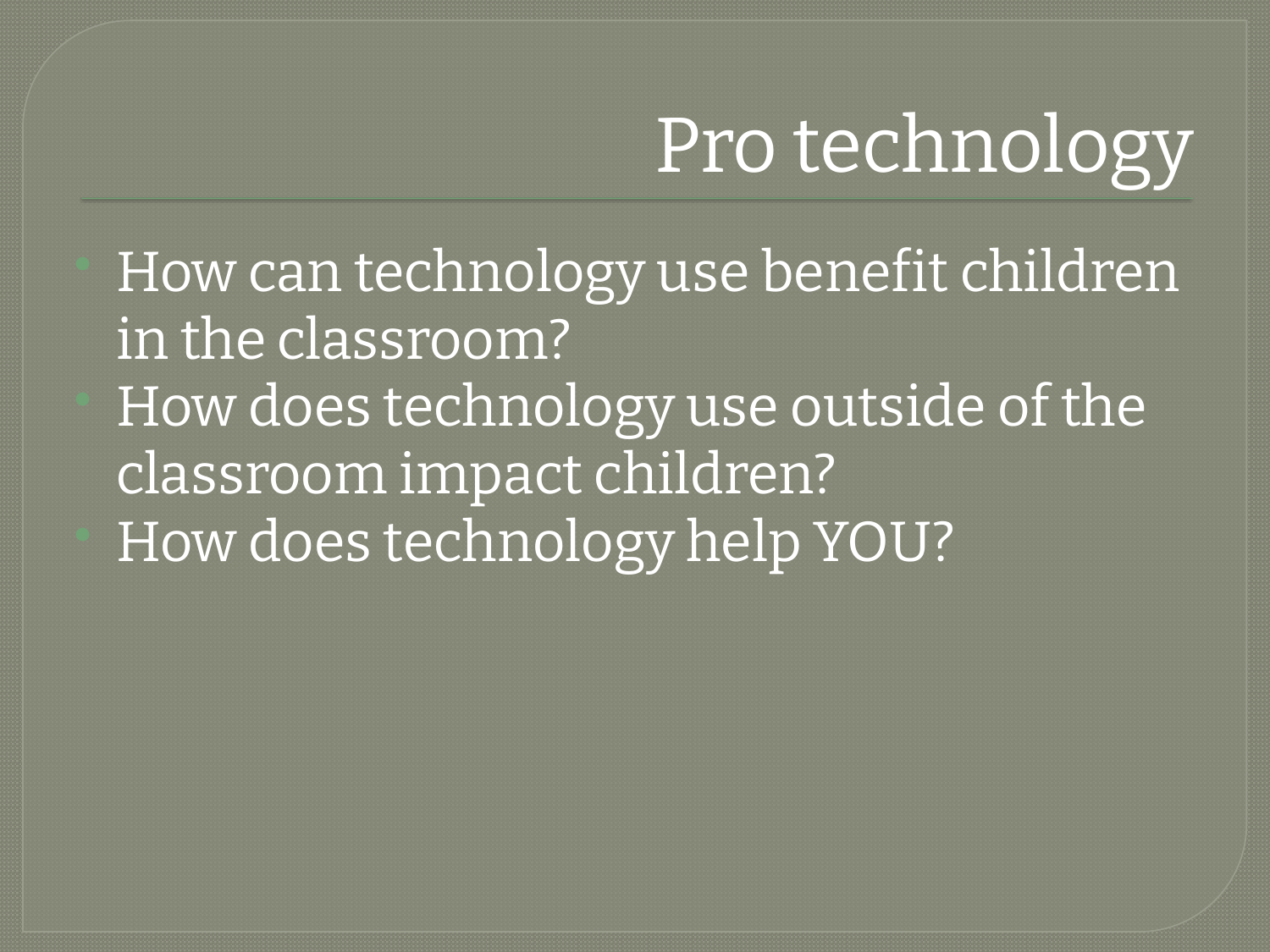

# Pro technology
How can technology use benefit children in the classroom?
How does technology use outside of the classroom impact children?
How does technology help YOU?